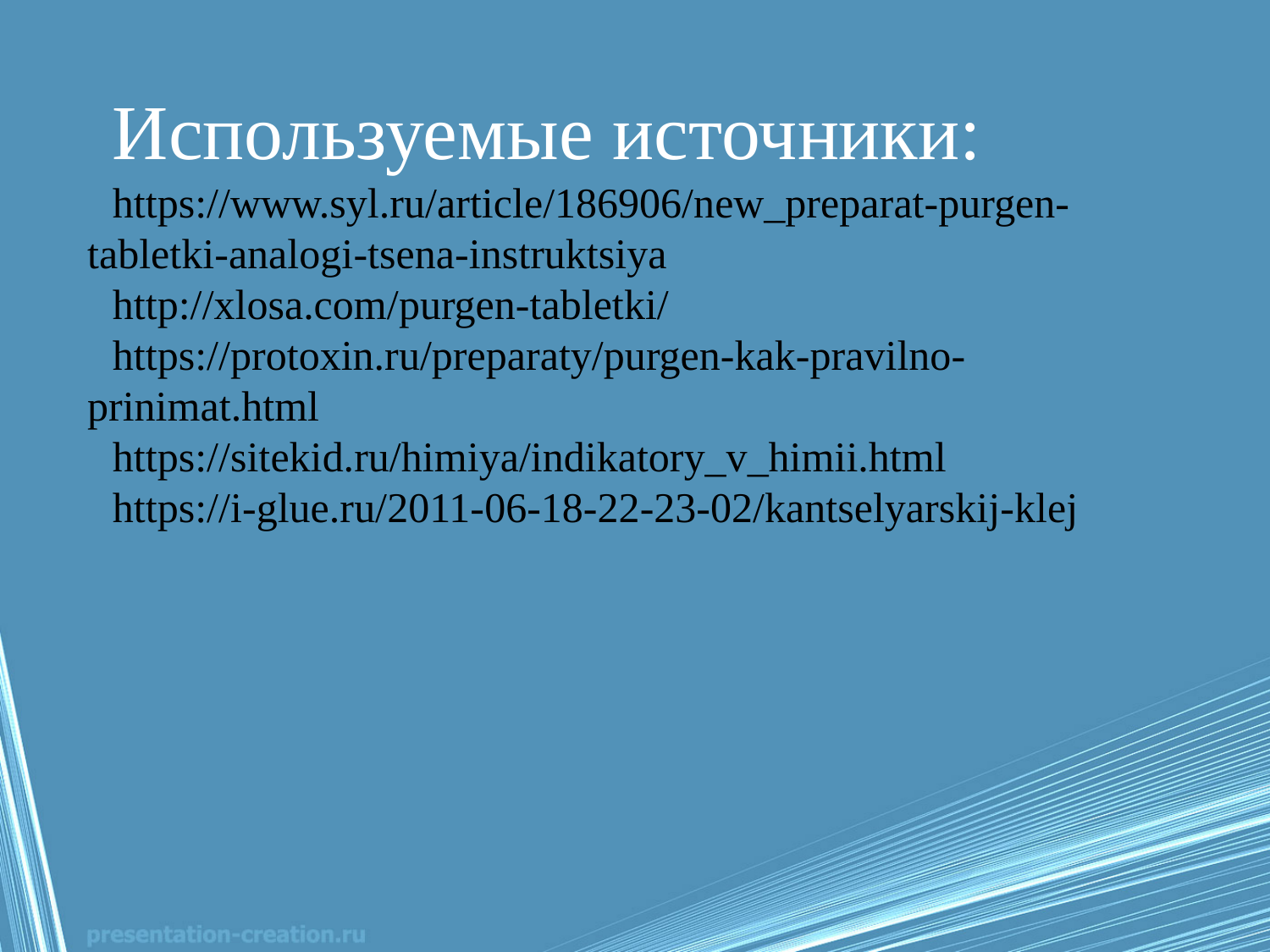

Используемые источники:
https://www.syl.ru/article/186906/new_preparat-purgen-tabletki-analogi-tsena-instruktsiya
http://xlosa.com/purgen-tabletki/
https://protoxin.ru/preparaty/purgen-kak-pravilno-prinimat.html
https://sitekid.ru/himiya/indikatory_v_himii.html
https://i-glue.ru/2011-06-18-22-23-02/kantselyarskij-klej